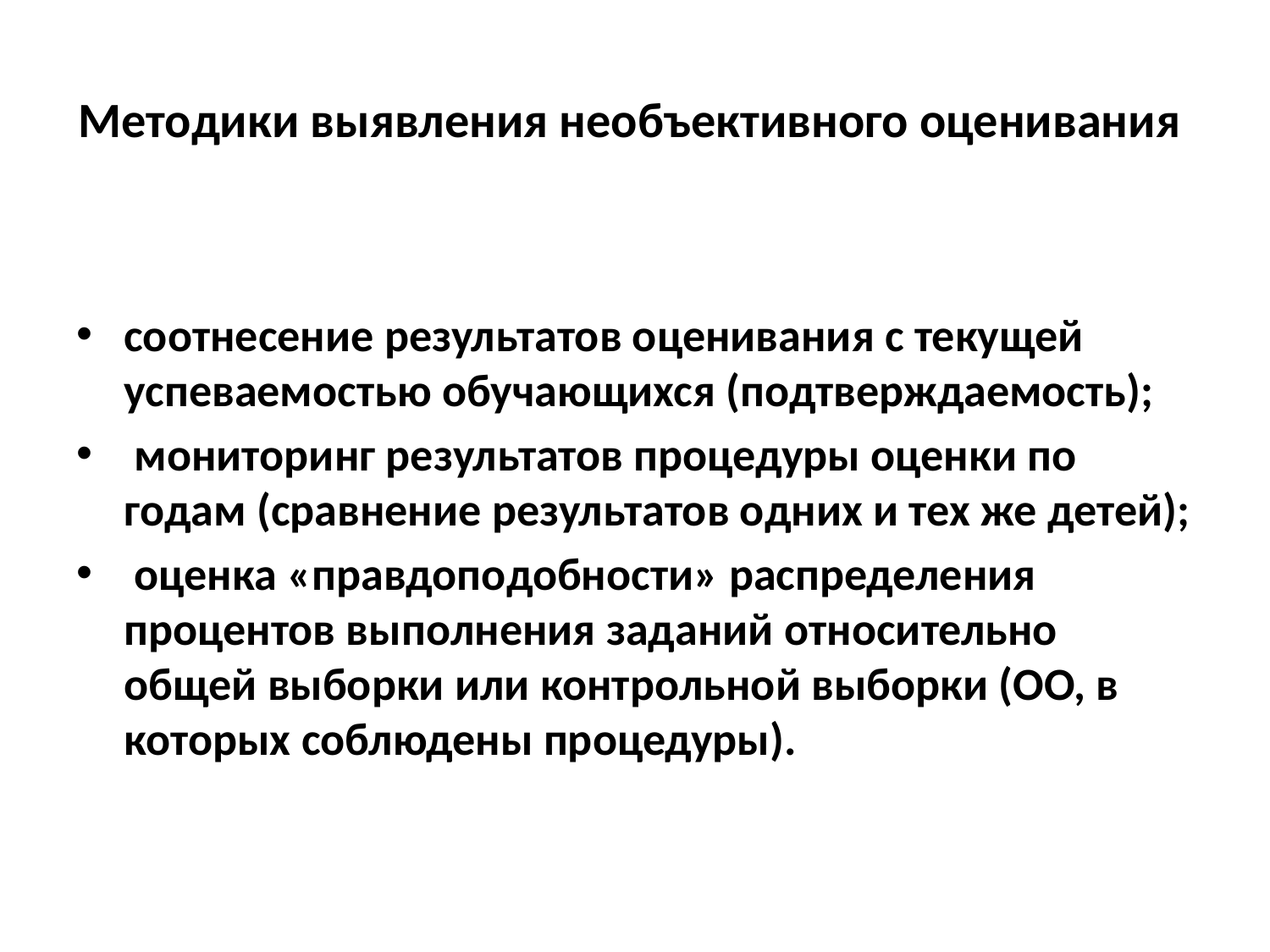

# Методики выявления необъективного оценивания

соотнесение результатов оценивания с текущей успеваемостью обучающихся (подтверждаемость);
 мониторинг результатов процедуры оценки по годам (сравнение результатов одних и тех же детей);
 оценка «правдоподобности» распределения процентов выполнения заданий относительно  общей выборки или контрольной выборки (ОО, в которых соблюдены процедуры).